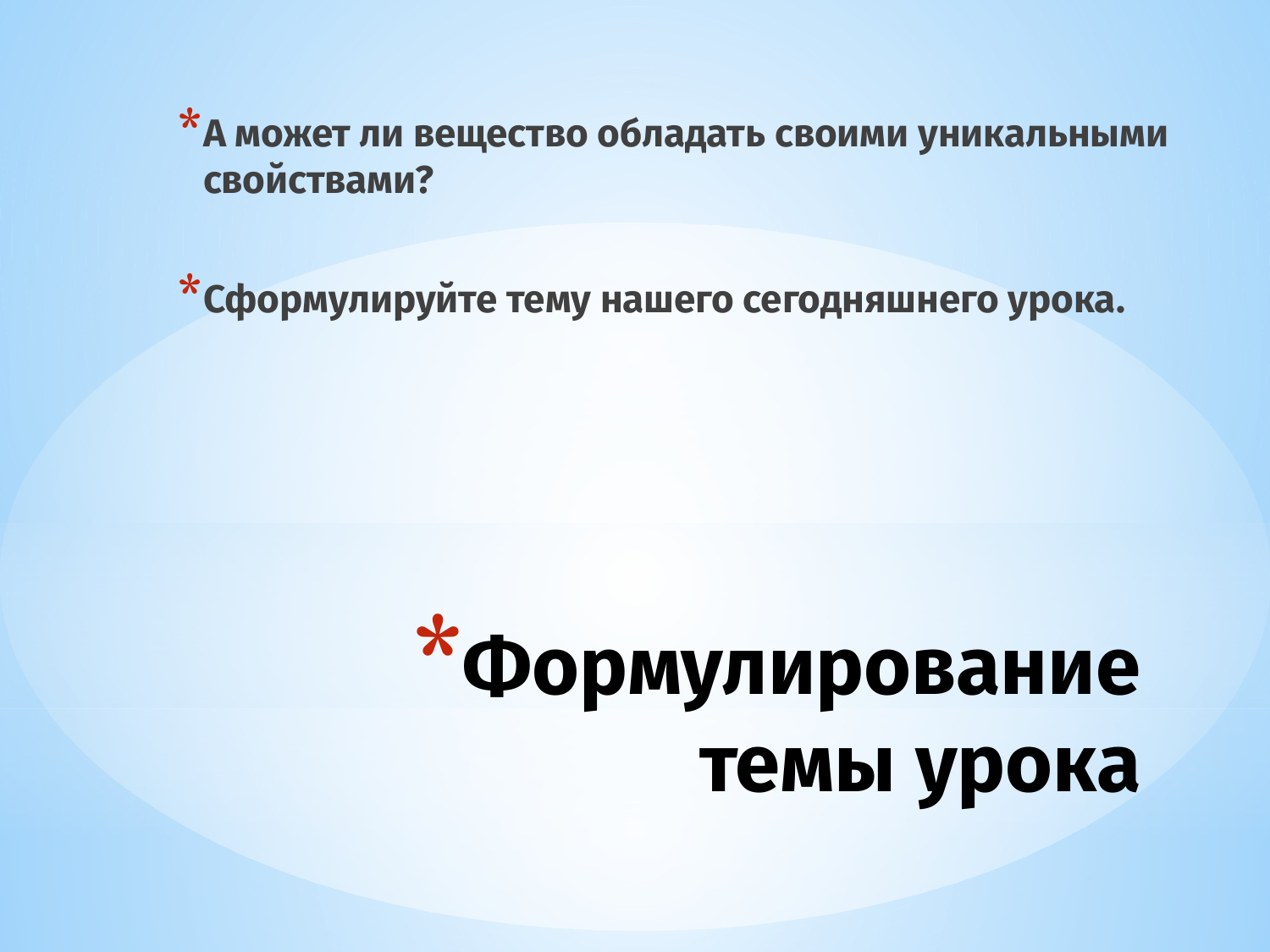

А может ли вещество обладать своими уникальными свойствами?

Сформулируйте тему нашего сегодняшнего урока.
# Формулирование темы урока